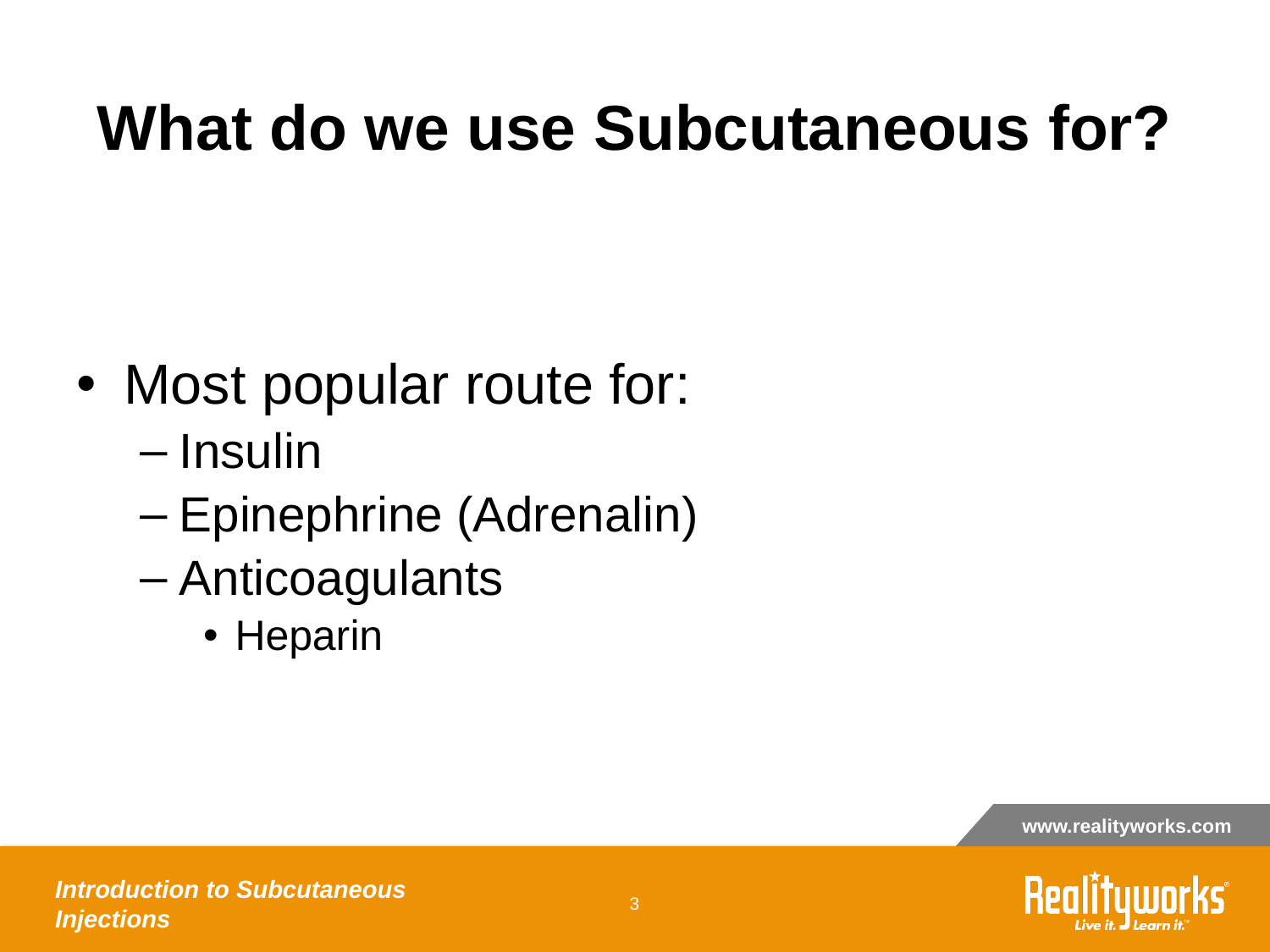

# What do we use Subcutaneous for?
Most popular route for:
Insulin
Epinephrine (Adrenalin)
Anticoagulants
Heparin
Introduction to Subcutaneous Injections
3